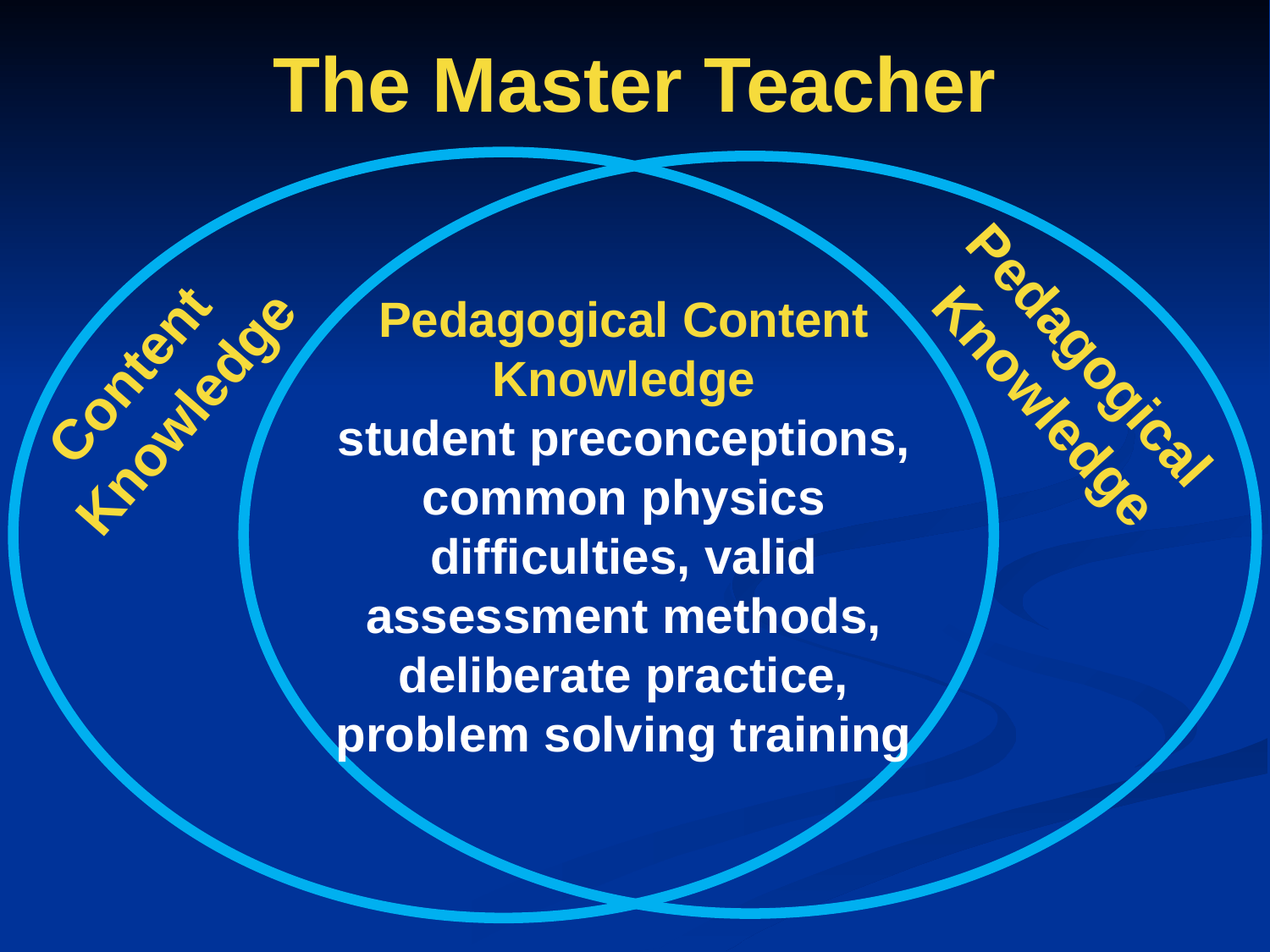

# The Master Teacher

Pedagogical Content Knowledge
student preconceptions, common physics difficulties, valid assessment methods, deliberate practice,
problem solving training
Pedagogical
Knowledge
Content
Knowledge